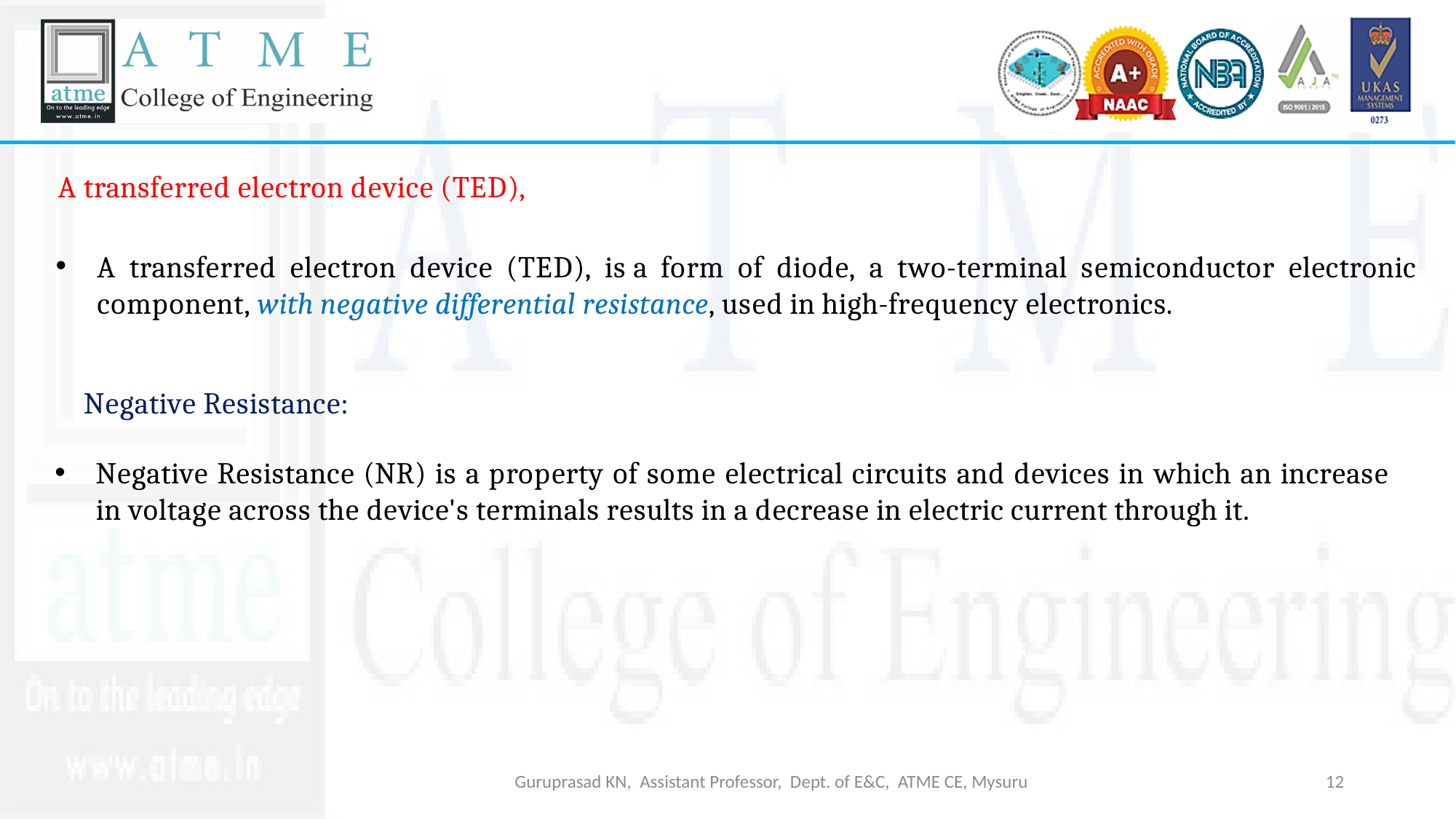

A transferred electron device (TED),
A transferred electron device (TED), is a form of diode, a two-terminal semiconductor electronic component, with negative differential resistance, used in high-frequency electronics.
Negative Resistance:
Negative Resistance (NR) is a property of some electrical circuits and devices in which an increase in voltage across the device's terminals results in a decrease in electric current through it.
Guruprasad KN,  Assistant Professor,  Dept. of E&C,  ATME CE, Mysuru
12